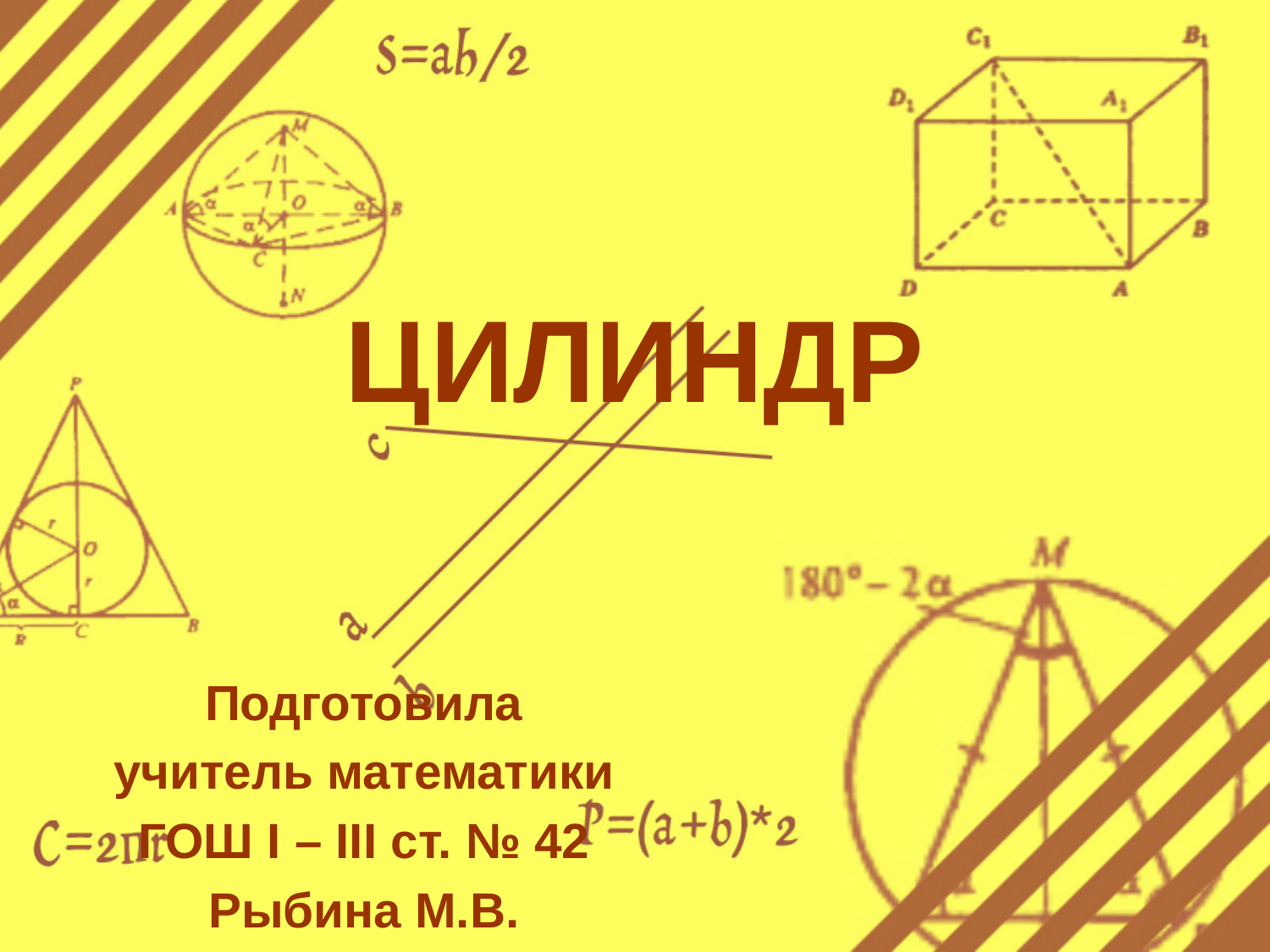

# ЦИЛИНДР
Подготовила
учитель математики
ГОШ І – ІІІ ст. № 42
Рыбина М.В.